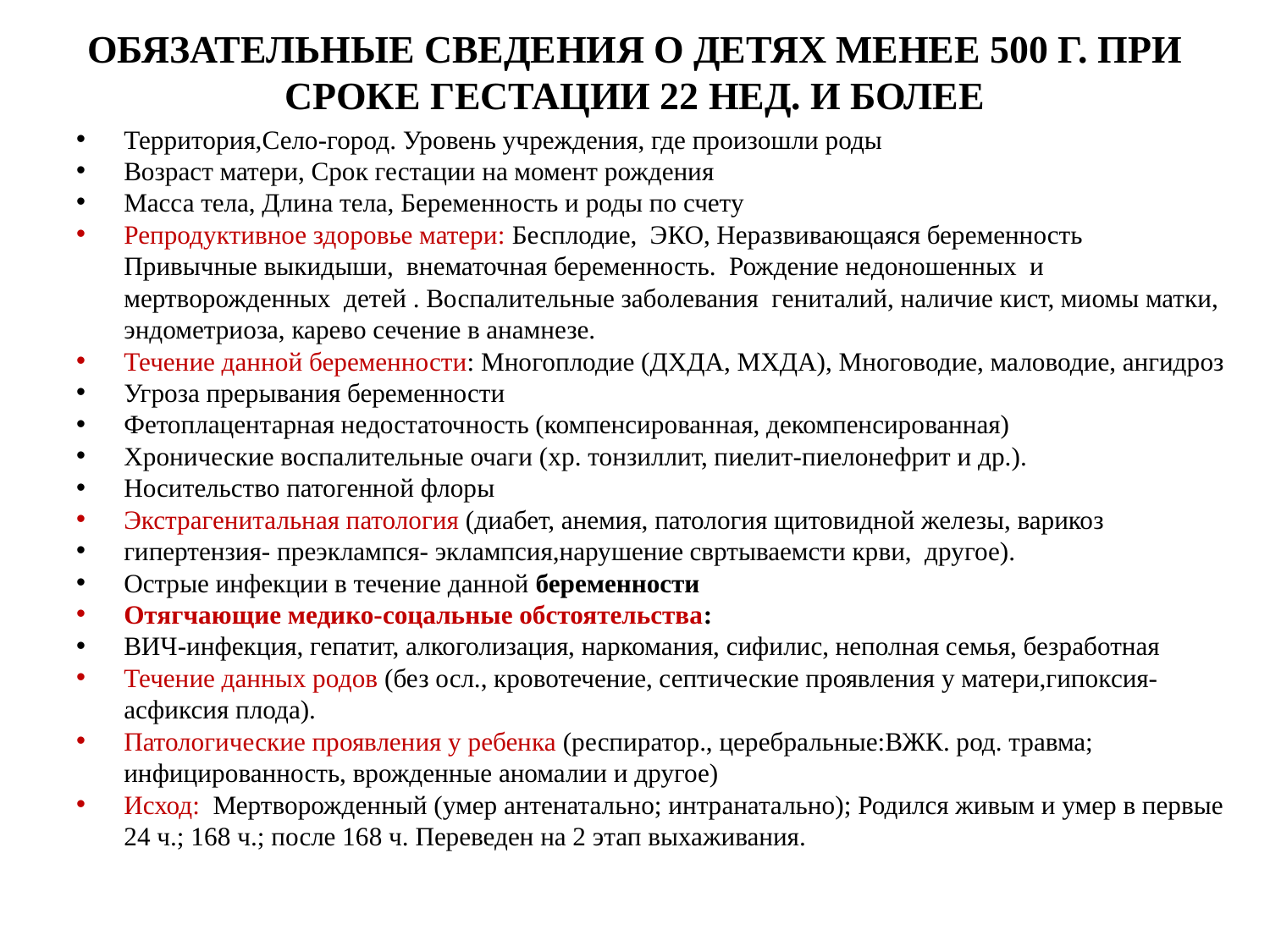

# ОБЯЗАТЕЛЬНЫЕ СВЕДЕНИЯ О ДЕТЯХ МЕНЕЕ 500 Г. ПРИ СРОКЕ ГЕСТАЦИИ 22 НЕД. И БОЛЕЕ
Территория,Село-город. Уровень учреждения, где произошли роды
Возраст матери, Срок гестации на момент рождения
Масса тела, Длина тела, Беременность и роды по счету
Репродуктивное здоровье матери: Бесплодие,  ЭКО, Неразвивающаяся беременность        Привычные выкидыши,  внематочная беременность.  Рождение недоношенных  и мертворожденных  детей . Воспалительные заболевания  гениталий, наличие кист, миомы матки, эндометриоза, карево сечение в анамнезе.
Течение данной беременности: Многоплодие (ДХДА, МХДА), Многоводие, маловодие, ангидроз
Угроза прерывания беременности
Фетоплацентарная недостаточность (компенсированная, декомпенсированная)
Хронические воспалительные очаги (хр. тонзиллит, пиелит-пиелонефрит и др.).
Носительство патогенной флоры
Экстрагенитальная патология (диабет, анемия, патология щитовидной железы, варикоз
гипертензия- преэклампся- эклампсия,нарушение свртываемсти крви,  другое).
Острые инфекции в течение данной беременности
Отягчающие медико-соцальные обстоятельства:
ВИЧ-инфекция, гепатит, алкоголизация, наркомания, сифилис, неполная семья, безработная
Течение данных родов (без осл., кровотечение, септические проявления у матери,гипоксия-асфиксия плода).
Патологические проявления у ребенка (респиратор., церебральные:ВЖК. род. травма; инфицированность, врожденные аномалии и другое)
Исход:  Мертворожденный (умер антенатально; интранатально); Родился живым и умер в первые 24 ч.; 168 ч.; после 168 ч. Переведен на 2 этап выхаживания.